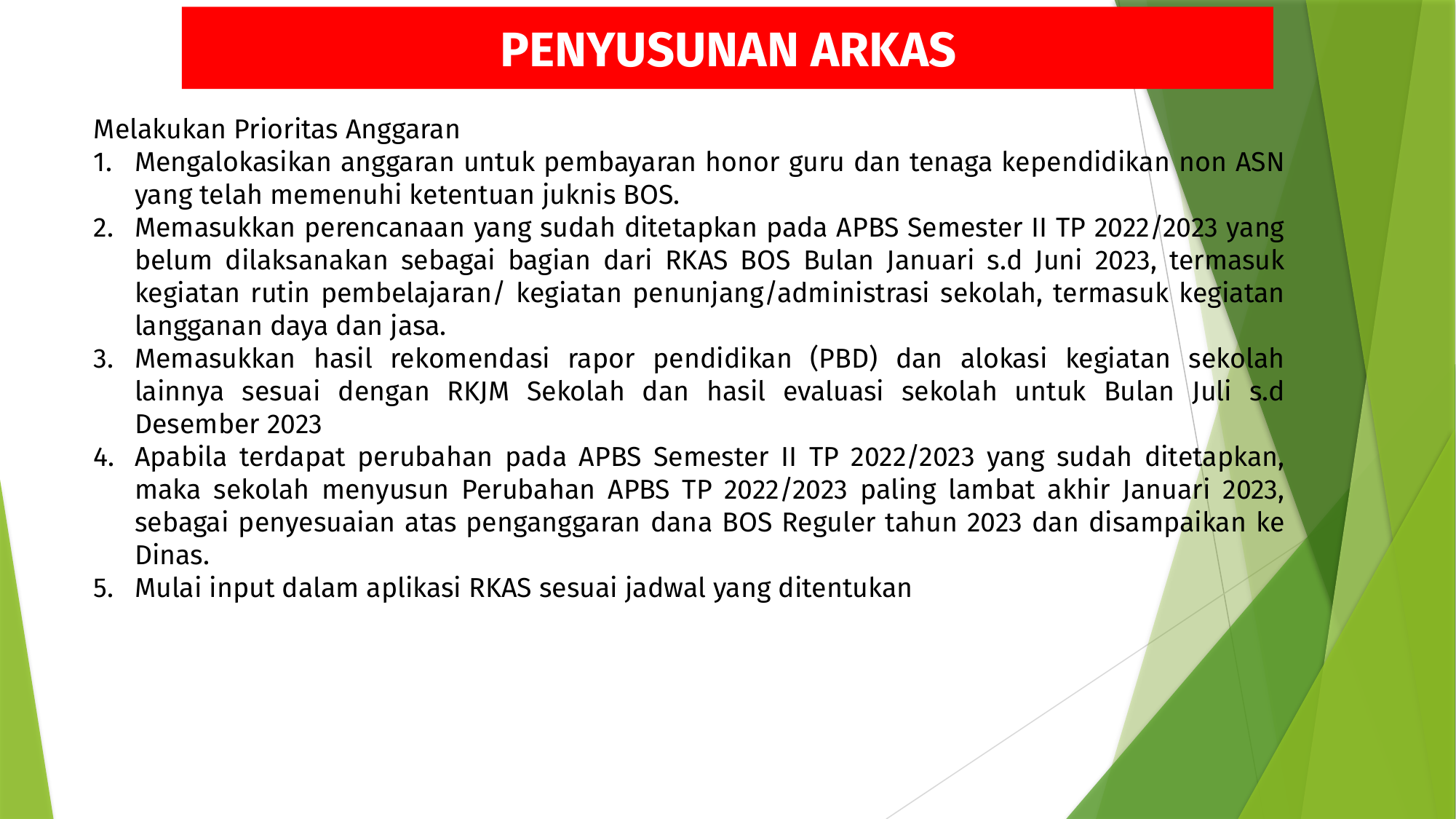

PENYUSUNAN ARKAS
Melakukan Prioritas Anggaran
Mengalokasikan anggaran untuk pembayaran honor guru dan tenaga kependidikan non ASN yang telah memenuhi ketentuan juknis BOS.
Memasukkan perencanaan yang sudah ditetapkan pada APBS Semester II TP 2022/2023 yang belum dilaksanakan sebagai bagian dari RKAS BOS Bulan Januari s.d Juni 2023, termasuk kegiatan rutin pembelajaran/ kegiatan penunjang/administrasi sekolah, termasuk kegiatan langganan daya dan jasa.
Memasukkan hasil rekomendasi rapor pendidikan (PBD) dan alokasi kegiatan sekolah lainnya sesuai dengan RKJM Sekolah dan hasil evaluasi sekolah untuk Bulan Juli s.d Desember 2023
Apabila terdapat perubahan pada APBS Semester II TP 2022/2023 yang sudah ditetapkan, maka sekolah menyusun Perubahan APBS TP 2022/2023 paling lambat akhir Januari 2023, sebagai penyesuaian atas penganggaran dana BOS Reguler tahun 2023 dan disampaikan ke Dinas.
Mulai input dalam aplikasi RKAS sesuai jadwal yang ditentukan